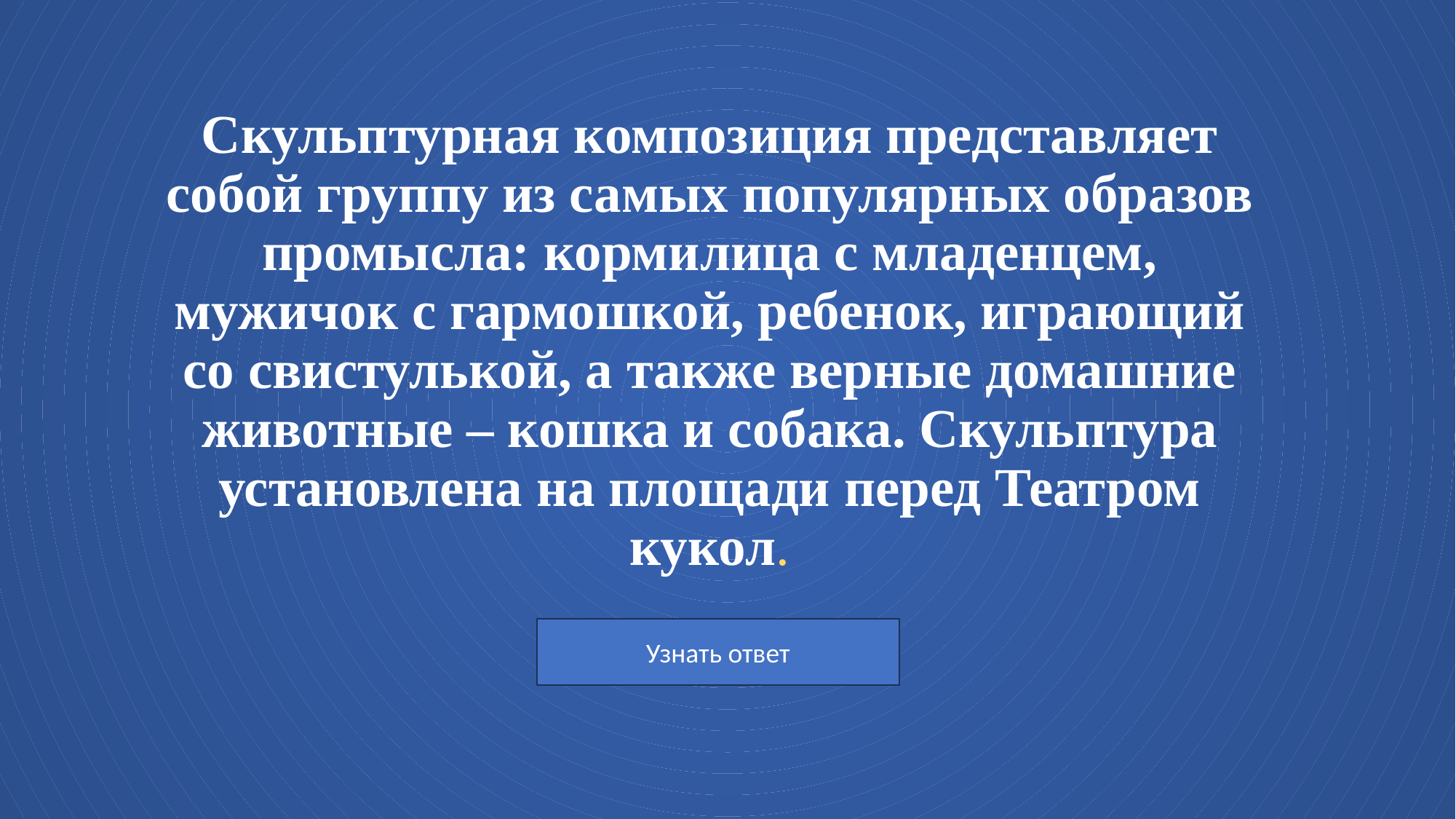

# Скульптурная композиция представляет собой группу из самых популярных образов промысла: кормилица с младенцем, мужичок с гармошкой, ребенок, играющий со свистулькой, а также верные домашние животные – кошка и собака. Скульптура установлена на площади перед Театром кукол.